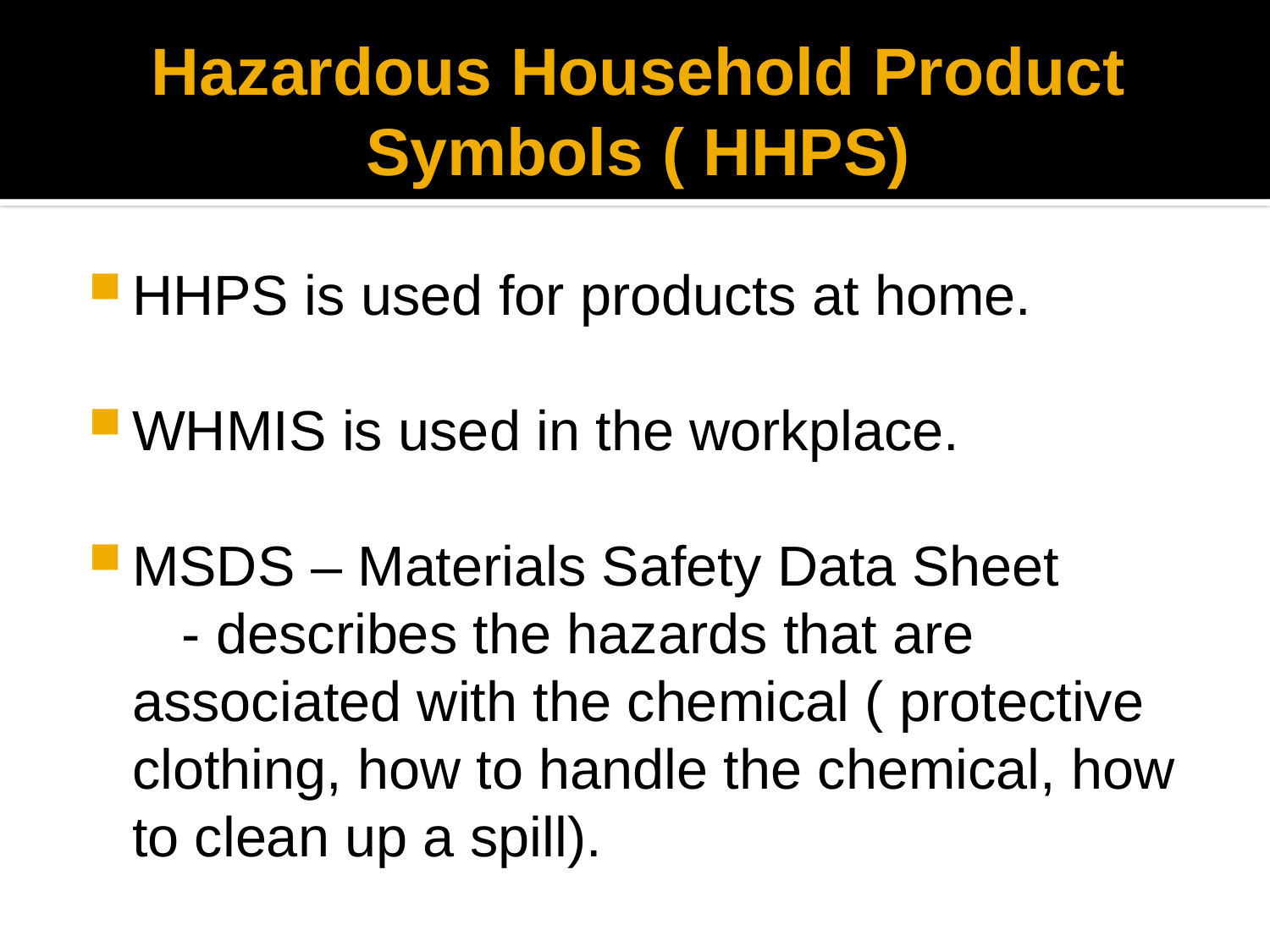

# Hazardous Household Product Symbols ( HHPS)
HHPS is used for products at home.

WHMIS is used in the workplace.

MSDS – Materials Safety Data Sheet
      - describes the hazards that are associated with the chemical ( protective clothing, how to handle the chemical, how to clean up a spill).